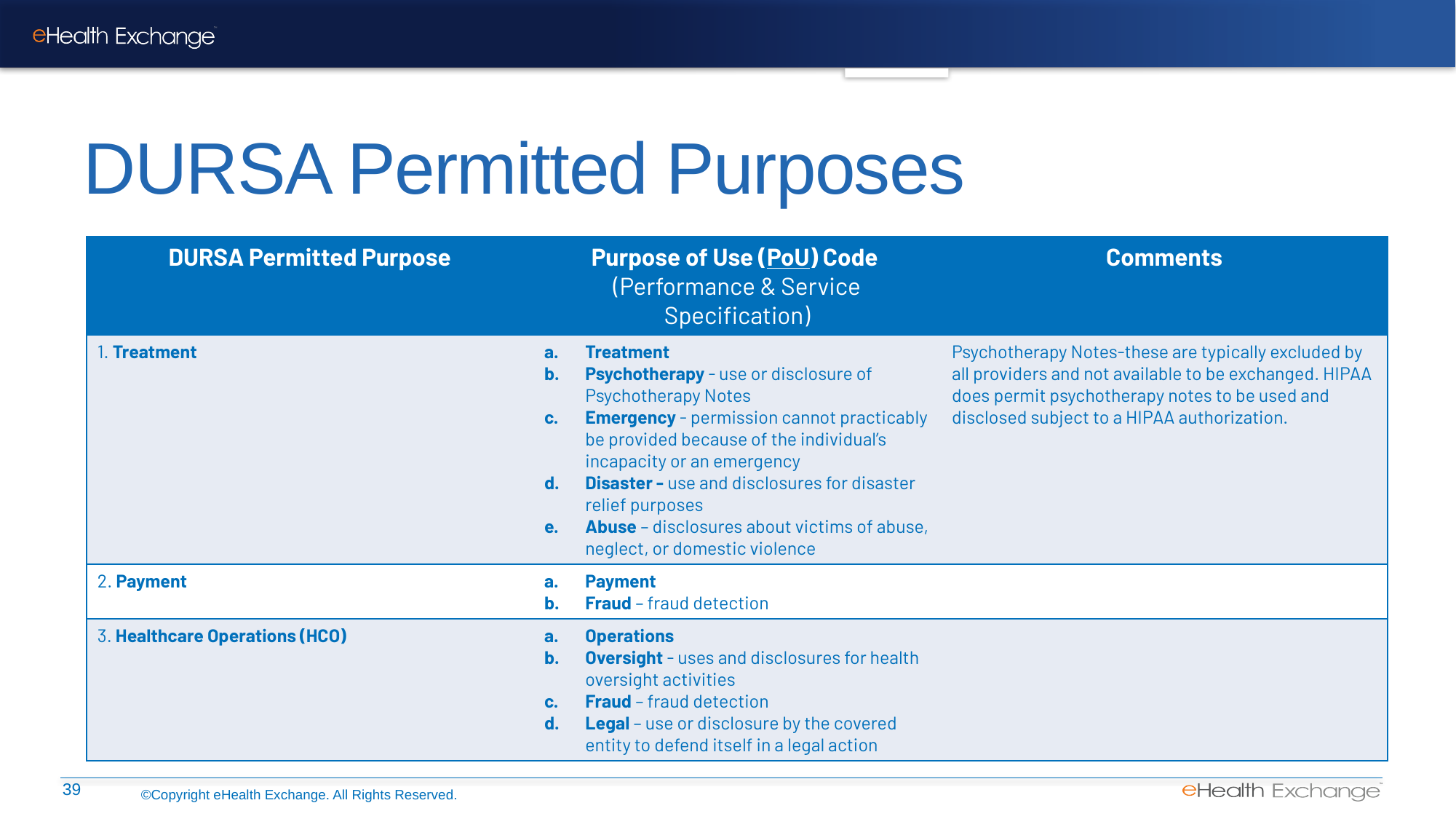

# DURSA Permitted Purposes

| DURSA Permitted Purpose | Purpose of Use (PoU) Code (Performance & Service Specification) | Comments |
| --- | --- | --- |
| 1. Treatment | Treatment Psychotherapy - use or disclosure of Psychotherapy Notes Emergency - permission cannot practicably be provided because of the individual’s incapacity or an emergency Disaster - use and disclosures for disaster relief purposes Abuse – disclosures about victims of abuse, neglect, or domestic violence | Psychotherapy Notes-these are typically excluded by all providers and not available to be exchanged. HIPAA does permit psychotherapy notes to be used and disclosed subject to a HIPAA authorization. |
| 2. Payment | Payment Fraud – fraud detection |  |
| 3. Healthcare Operations (HCO) | Operations Oversight - uses and disclosures for health oversight activities Fraud – fraud detection Legal – use or disclosure by the covered entity to defend itself in a legal action |  |
©Copyright eHealth Exchange. All Rights Reserved.
39